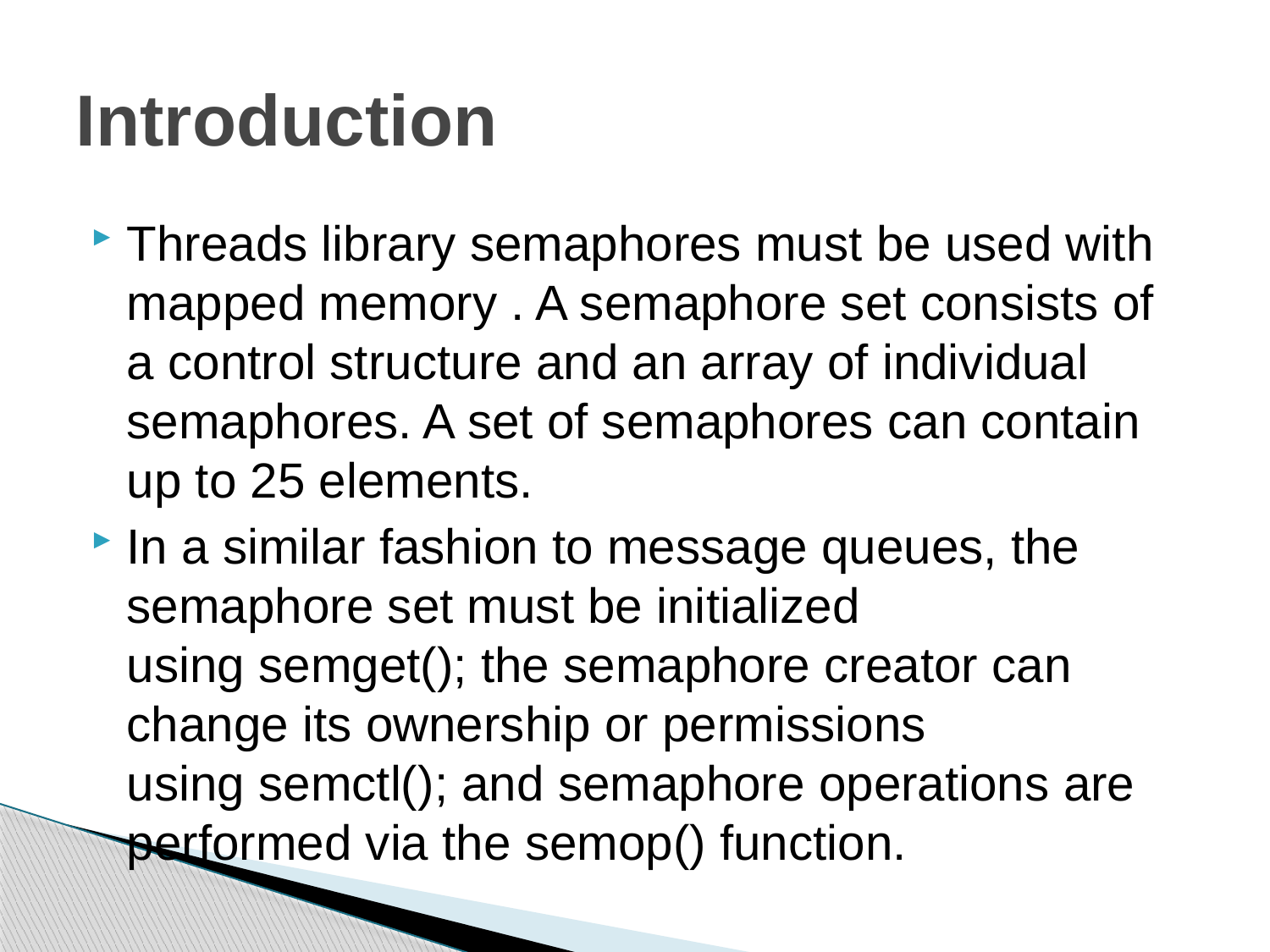

# Introduction
Threads library semaphores must be used with mapped memory . A semaphore set consists of a control structure and an array of individual semaphores. A set of semaphores can contain up to 25 elements.
In a similar fashion to message queues, the semaphore set must be initialized using semget(); the semaphore creator can change its ownership or permissions using semctl(); and semaphore operations are performed via the semop() function.